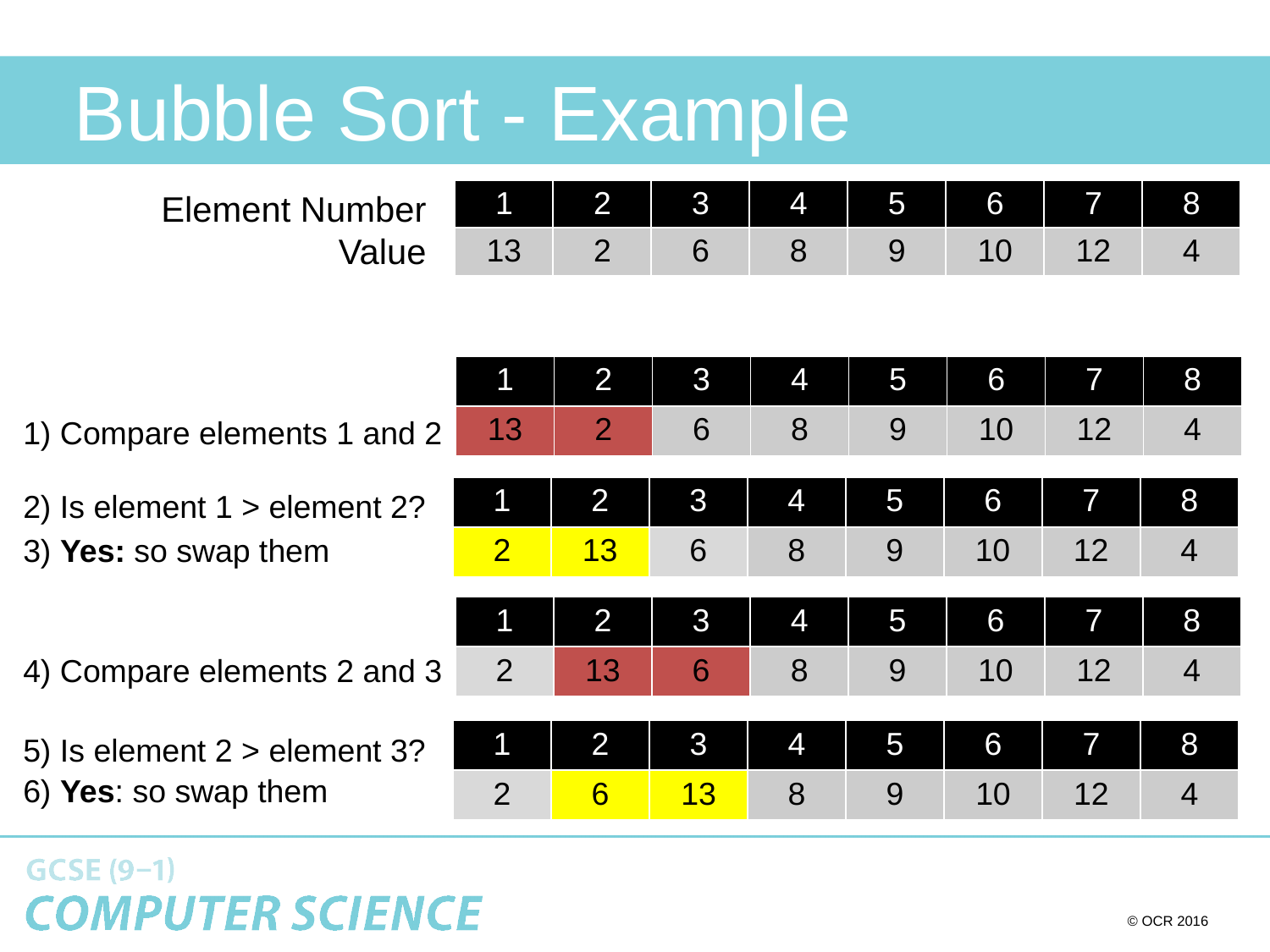

# Bubble Sort - Example
| 1 | 2 | 3 | 4 | 5 | 6 | 7 | 8 |
| --- | --- | --- | --- | --- | --- | --- | --- |
| 13 | 2 | 6 | 8 | 9 | 10 | 12 | 4 |
Element Number
Value
| 1 | 2 | 3 | 4 | 5 | 6 | 7 | 8 |
| --- | --- | --- | --- | --- | --- | --- | --- |
| 13 | 2 | 6 | 8 | 9 | 10 | 12 | 4 |
1) Compare elements 1 and 2

| 1 | 2 | 3 | 4 | 5 | 6 | 7 | 8 |
| --- | --- | --- | --- | --- | --- | --- | --- |
| 2 | 13 | 6 | 8 | 9 | 10 | 12 | 4 |
2) Is element 1 > element 2?
3) Yes: so swap them
| 1 | 2 | 3 | 4 | 5 | 6 | 7 | 8 |
| --- | --- | --- | --- | --- | --- | --- | --- |
| 2 | 13 | 6 | 8 | 9 | 10 | 12 | 4 |
4) Compare elements 2 and 3
| 1 | 2 | 3 | 4 | 5 | 6 | 7 | 8 |
| --- | --- | --- | --- | --- | --- | --- | --- |
| 2 | 6 | 13 | 8 | 9 | 10 | 12 | 4 |
5) Is element 2 > element 3?
6) Yes: so swap them